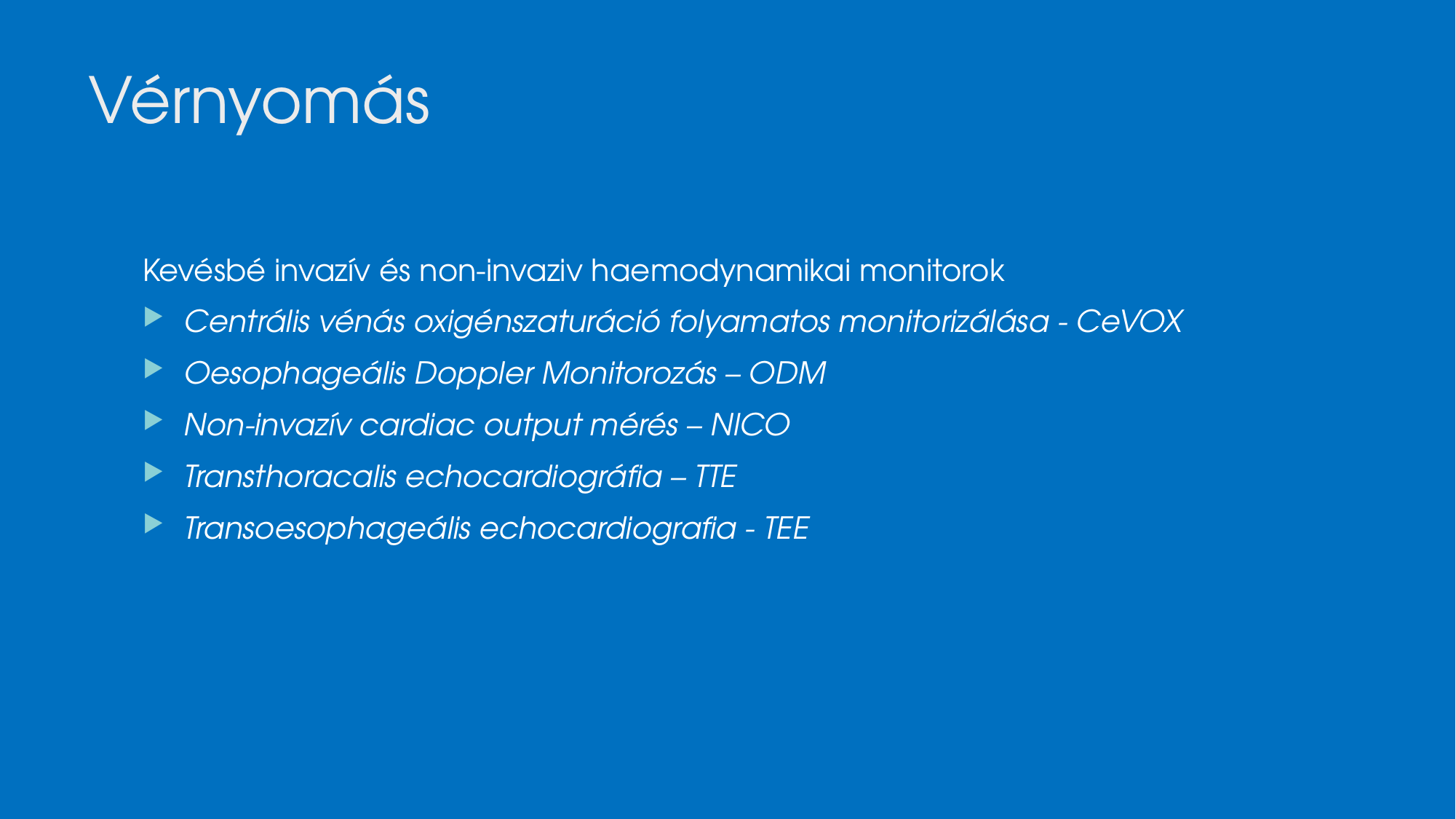

# Vérnyomás
Kevésbé invazív és non-invaziv haemodynamikai monitorok
Centrális vénás oxigénszaturáció folyamatos monitorizálása - CeVOX
Oesophageális Doppler Monitorozás – ODM
Non-invazív cardiac output mérés – NICO
Transthoracalis echocardiográfia – TTE
Transoesophageális echocardiografia - TEE